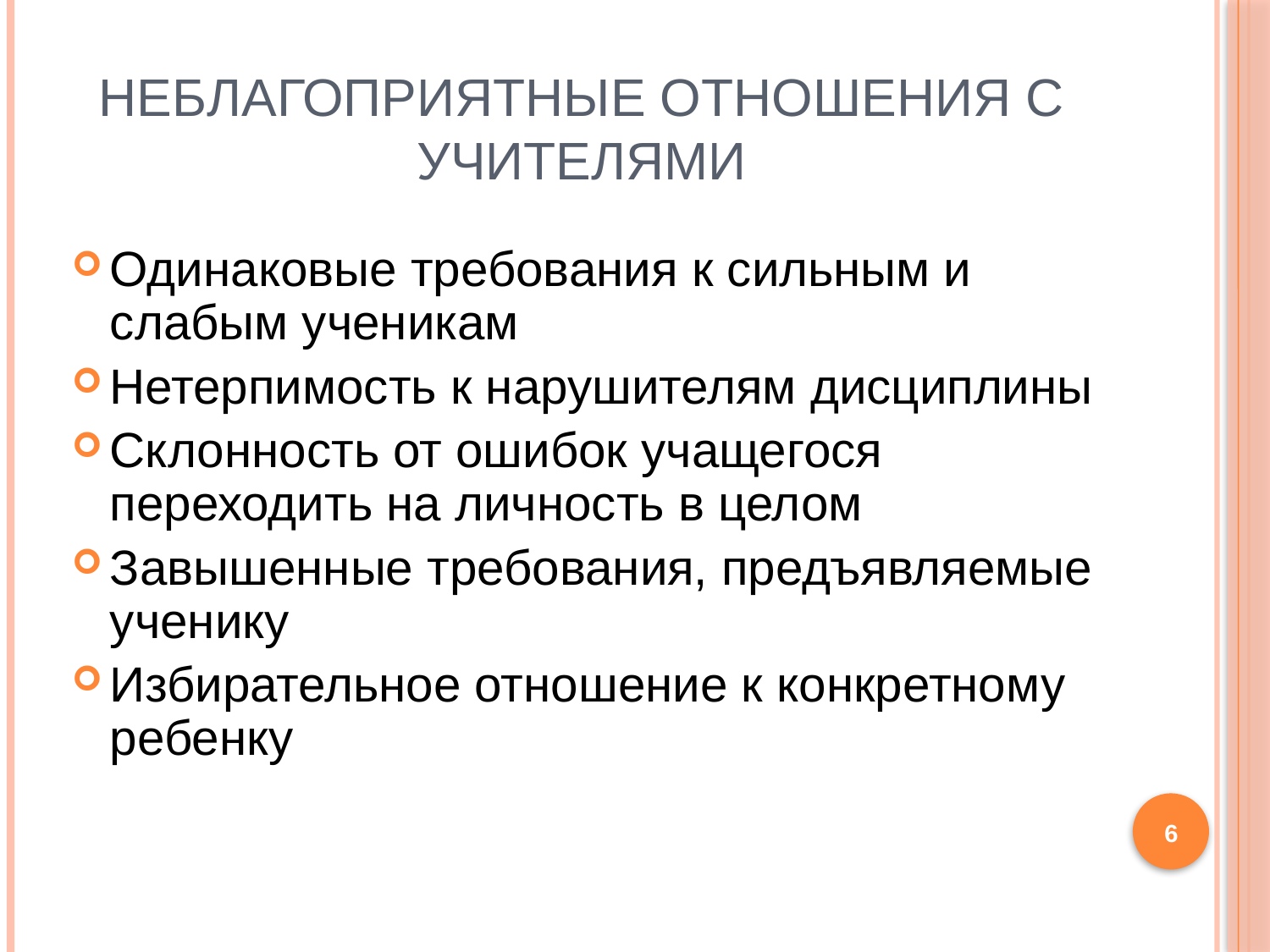

# Неблагоприятные отношения с учителями
Одинаковые требования к сильным и слабым ученикам
Нетерпимость к нарушителям дисциплины
Склонность от ошибок учащегося переходить на личность в целом
Завышенные требования, предъявляемые ученику
Избирательное отношение к конкретному ребенку

6